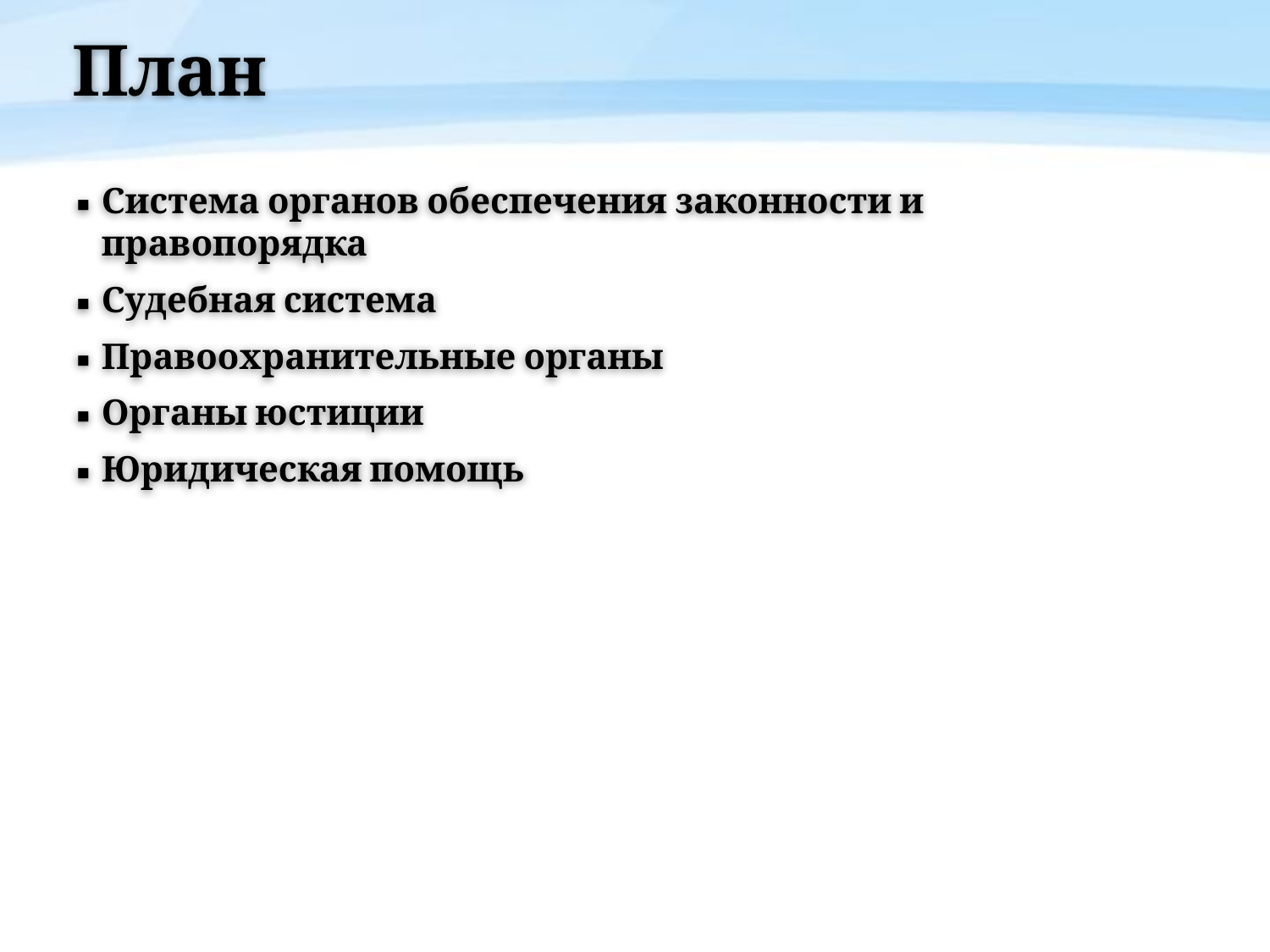

# План
Система органов обеспечения законности и правопорядка
Судебная система
Правоохранительные органы
Органы юстиции
Юридическая помощь